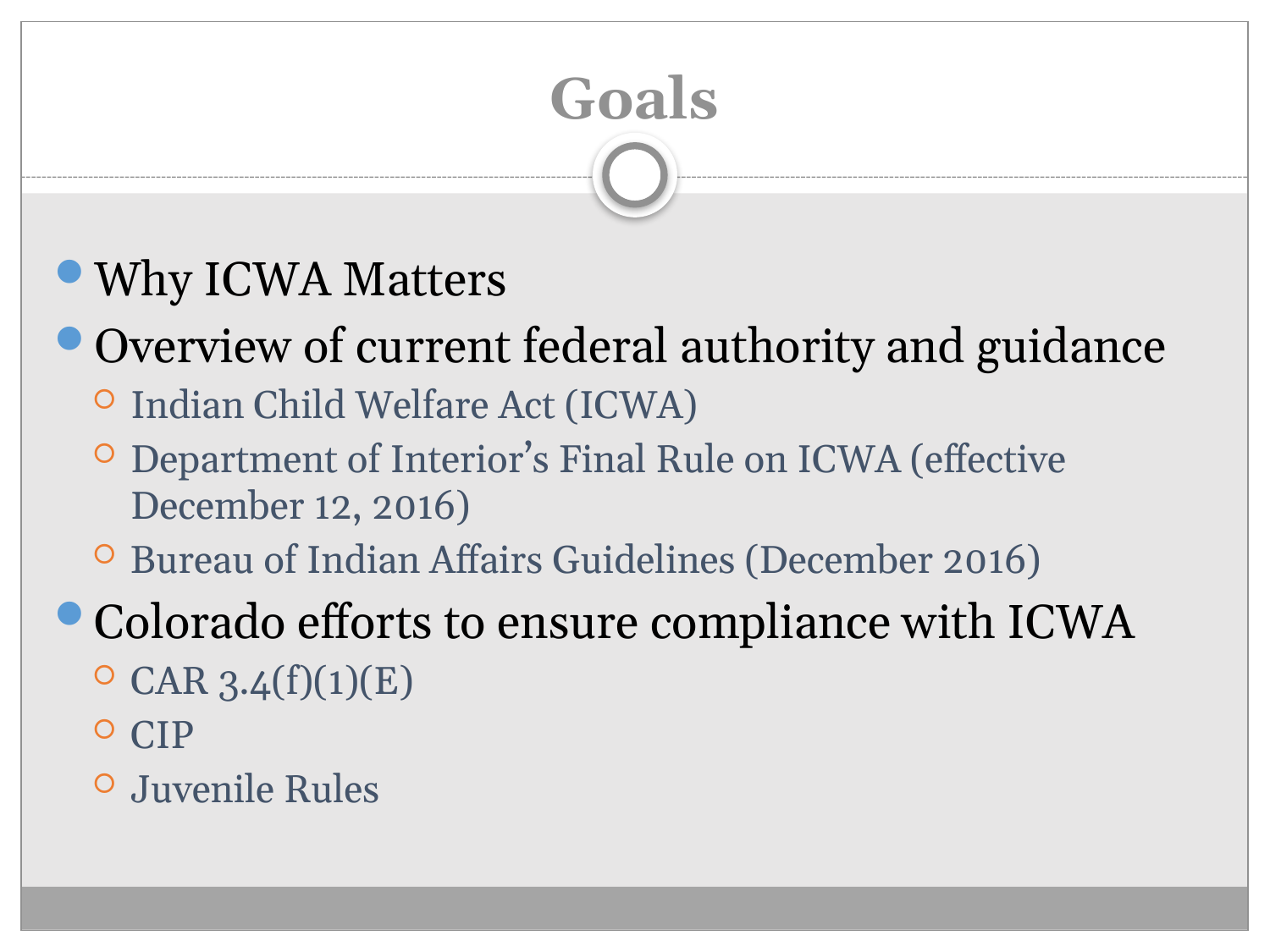

# Goals
Why ICWA Matters
Overview of current federal authority and guidance
Indian Child Welfare Act (ICWA)
Department of Interior’s Final Rule on ICWA (effective December 12, 2016)
Bureau of Indian Affairs Guidelines (December 2016)
Colorado efforts to ensure compliance with ICWA
CAR 3.4(f)(1)(E)
CIP
Juvenile Rules